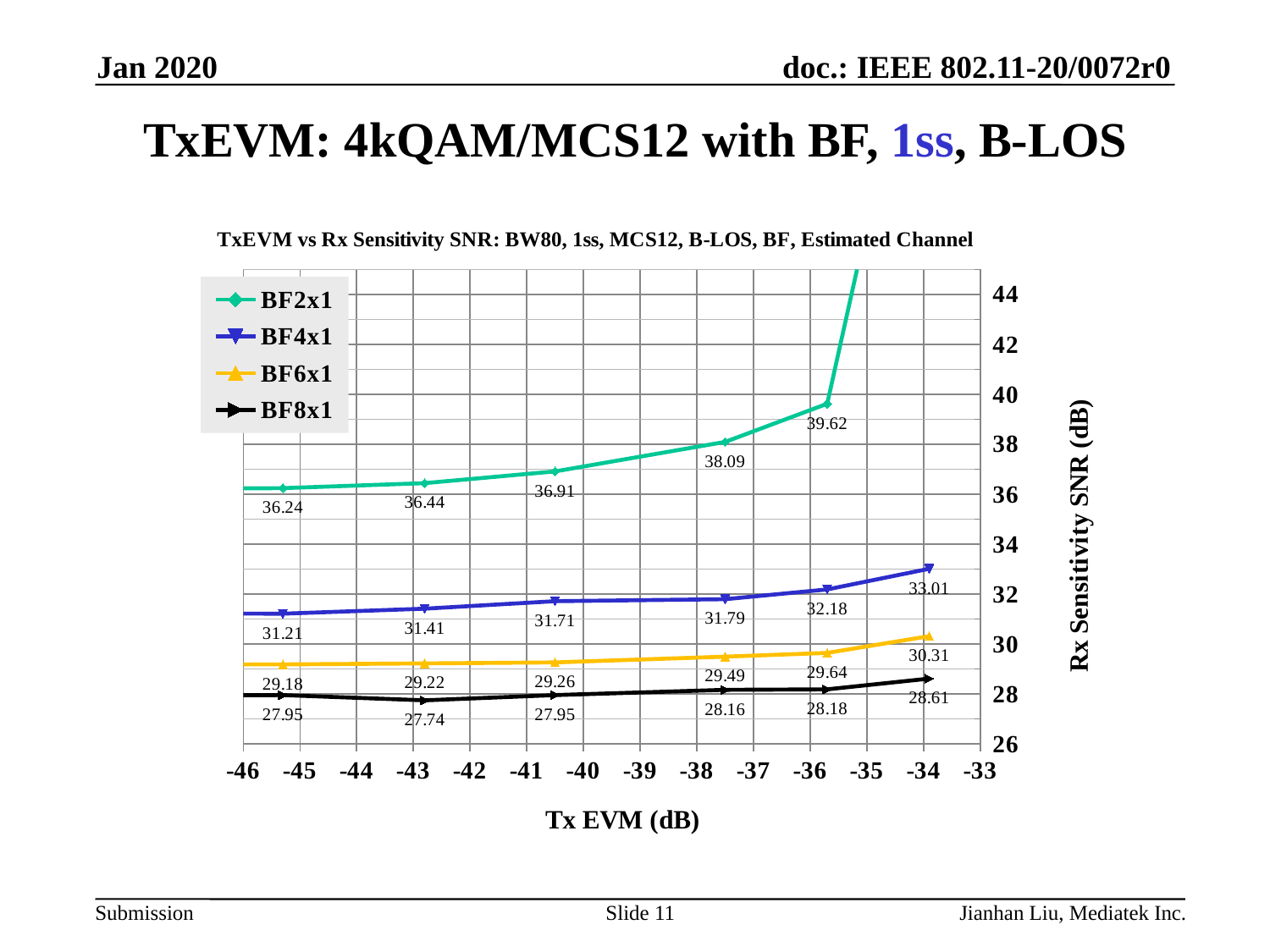

Jan 2020
# TxEVM: 4kQAM/MCS12 with BF, 1ss, B-LOS

### Chart: TxEVM vs Rx Sensitivity SNR: BW80, 1ss, MCS12, B-LOS, BF, Estimated Channel

| Category | BF2x1 | BF4x1 | BF6x1 | BF8x1 |
|---|---|---|---|---|
Slide 11
Jianhan Liu, Mediatek Inc.